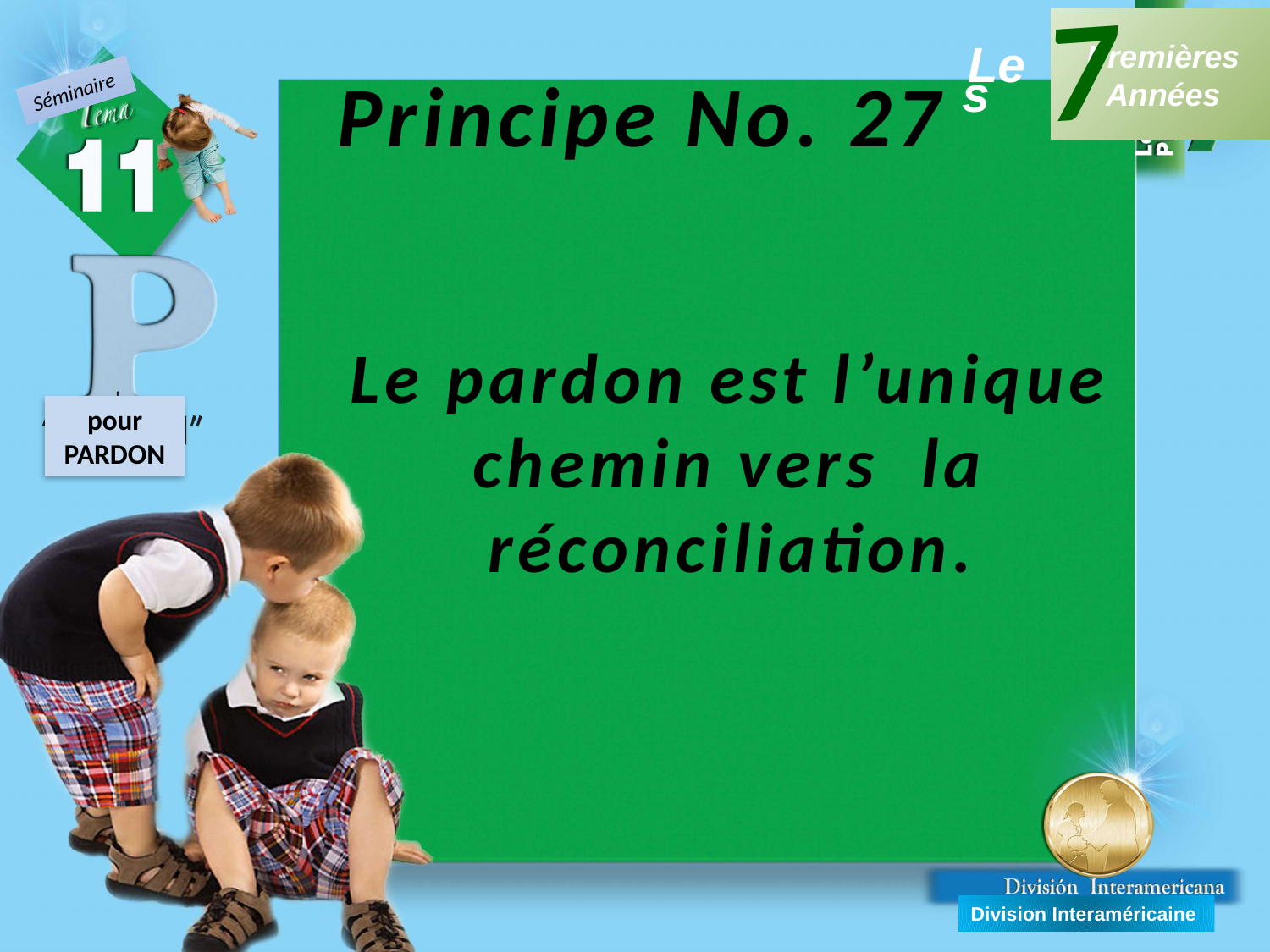

7
Premières
Années
Les
Principe No. 27

Le pardon est l’unique chemin vers  la réconciliation.
Séminaire
pour PARDON
Division Interaméricaine